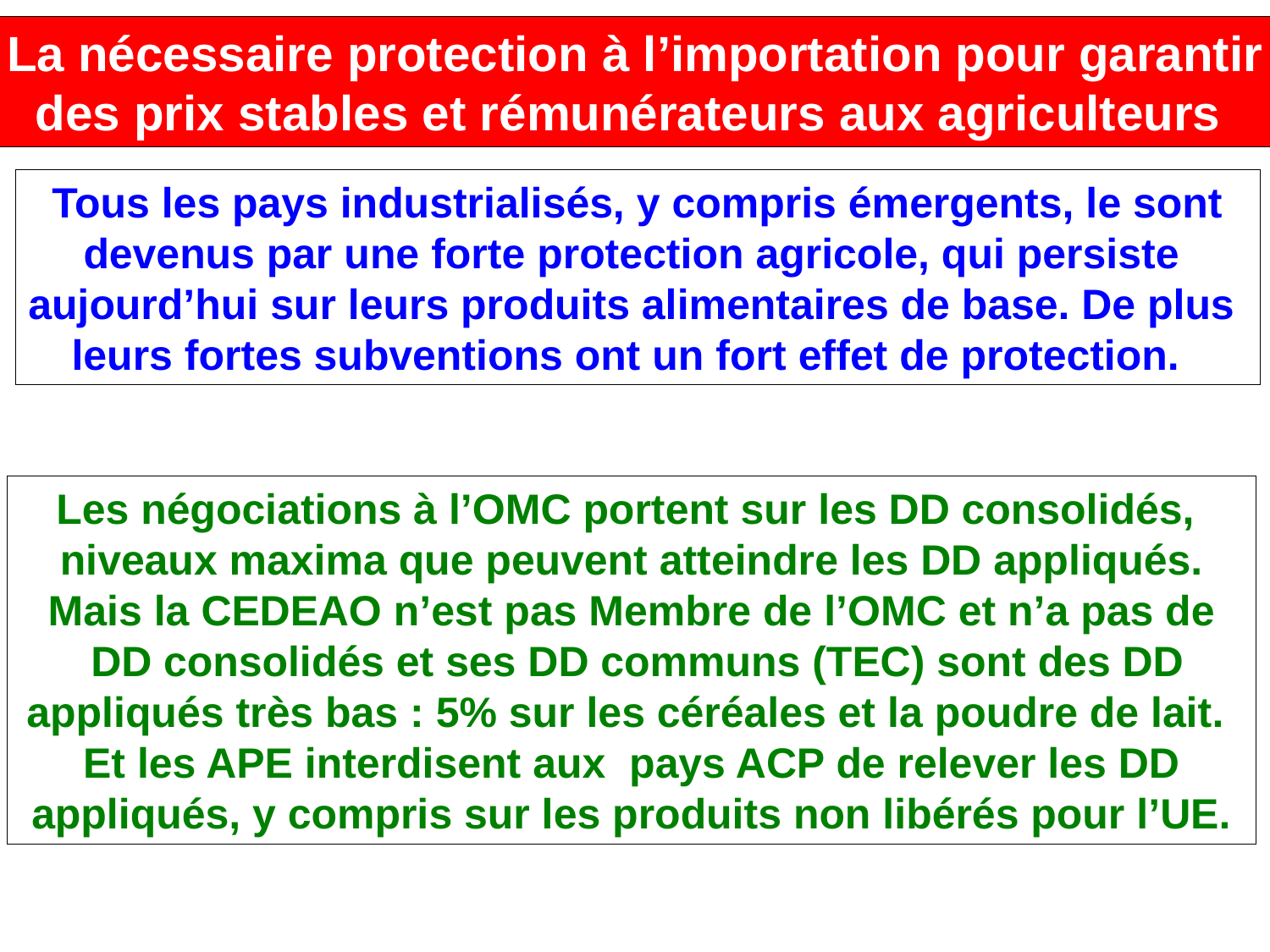

La nécessaire protection à l’importation pour garantir
des prix stables et rémunérateurs aux agriculteurs
Tous les pays industrialisés, y compris émergents, le sont
devenus par une forte protection agricole, qui persiste
aujourd’hui sur leurs produits alimentaires de base. De plus
leurs fortes subventions ont un fort effet de protection.
Les négociations à l’OMC portent sur les DD consolidés,
niveaux maxima que peuvent atteindre les DD appliqués.
Mais la CEDEAO n’est pas Membre de l’OMC et n’a pas de
 DD consolidés et ses DD communs (TEC) sont des DD
appliqués très bas : 5% sur les céréales et la poudre de lait.
Et les APE interdisent aux  pays ACP de relever les DD
 appliqués, y compris sur les produits non libérés pour l’UE.